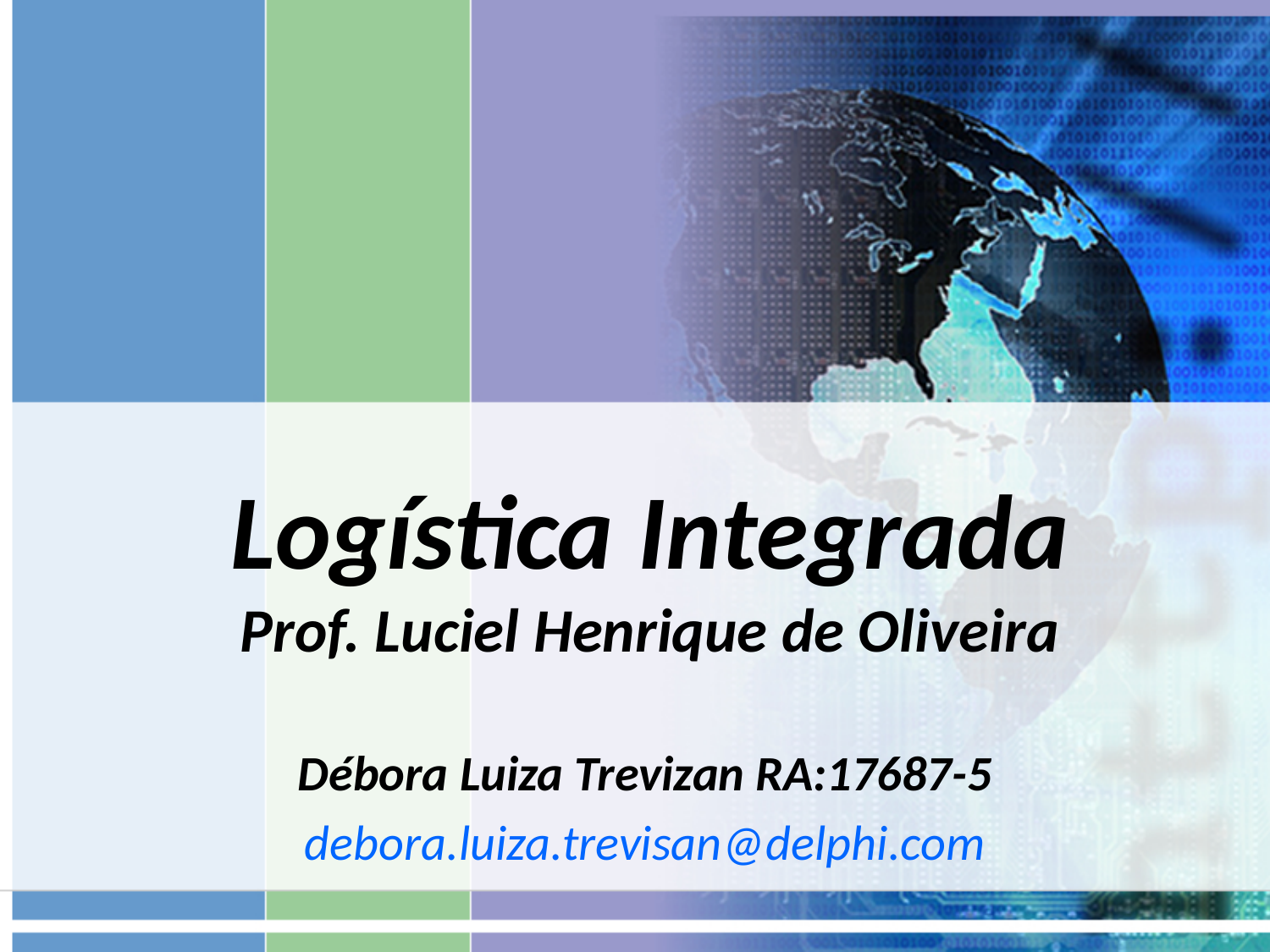

# Logística Integrada Prof. Luciel Henrique de Oliveira
Débora Luiza Trevizan RA:17687-5
debora.luiza.trevisan@delphi.com